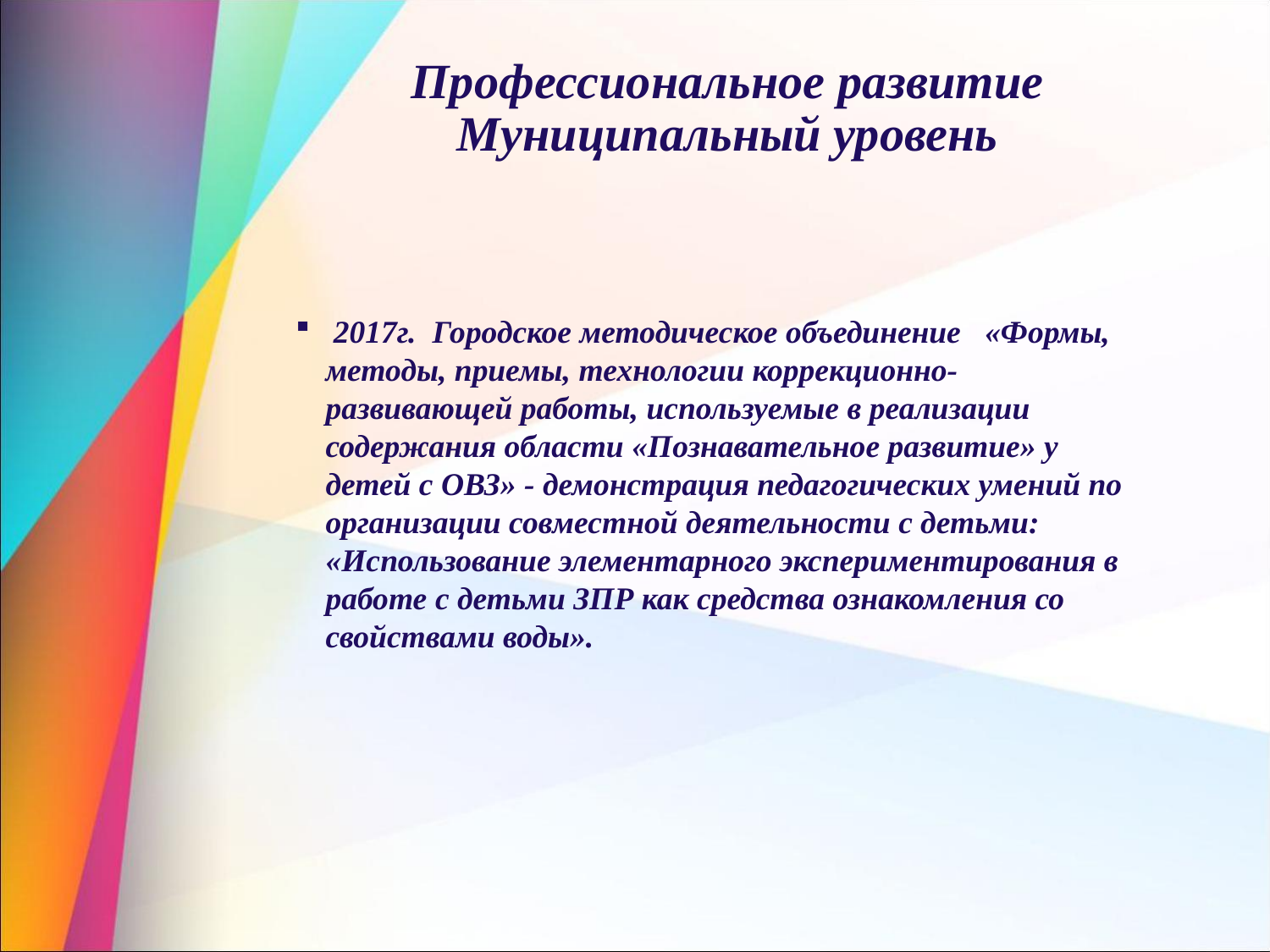

# Профессиональное развитие Муниципальный уровень
 2017г.  Городское методическое объединение   «Формы, методы, приемы, технологии коррекционно-развивающей работы, используемые в реализации содержания области «Познавательное развитие» у детей с ОВЗ» - демонстрация педагогических умений по организации совместной деятельности с детьми: «Использование элементарного экспериментирования в работе с детьми ЗПР как средства ознакомления со свойствами воды».